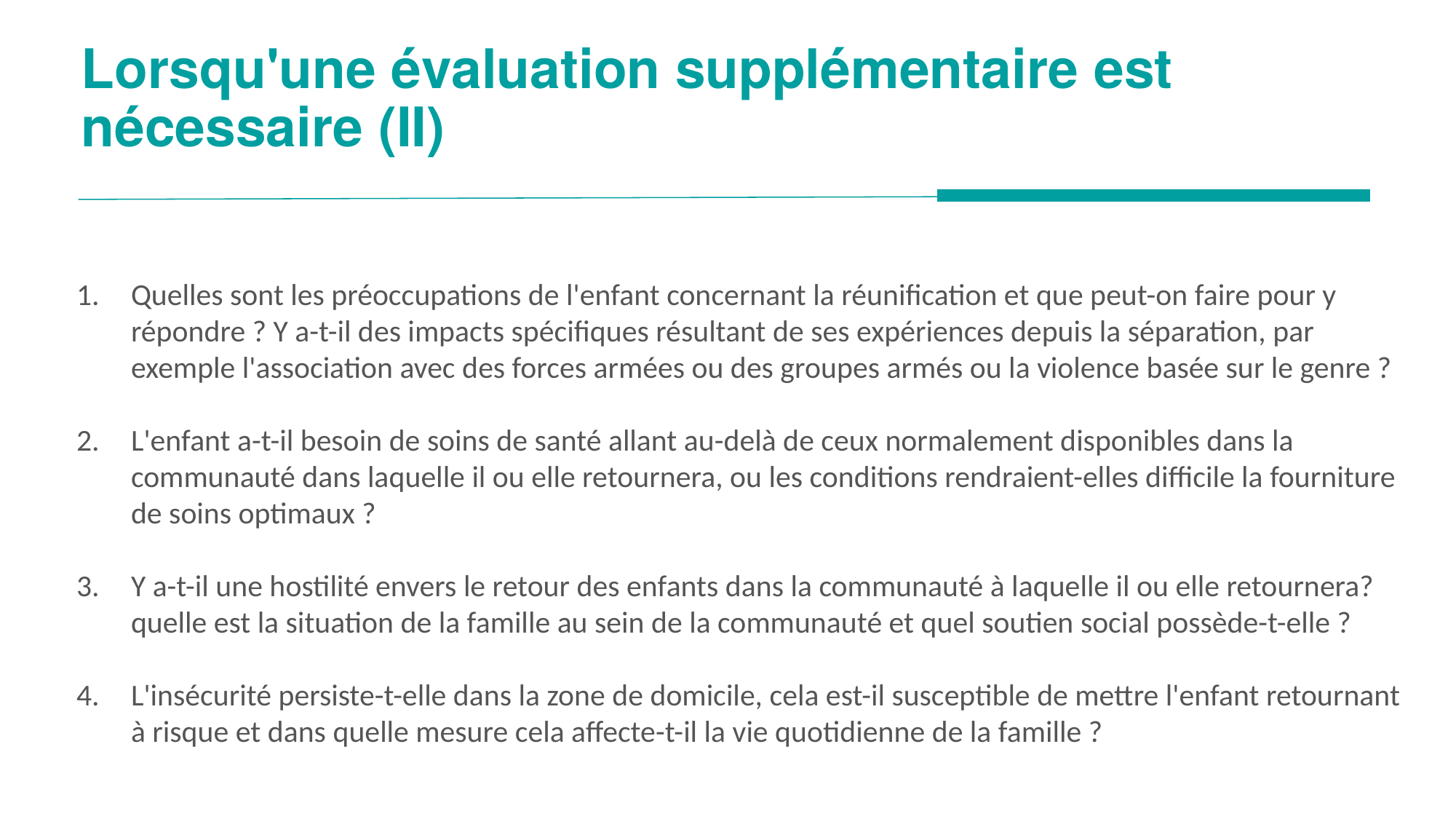

Lorsqu'une évaluation supplémentaire est nécessaire (II)

Quelles sont les préoccupations de l'enfant concernant la réunification et que peut-on faire pour y répondre ? Y a-t-il des impacts spécifiques résultant de ses expériences depuis la séparation, par exemple l'association avec des forces armées ou des groupes armés ou la violence basée sur le genre ?

L'enfant a-t-il besoin de soins de santé allant au-delà de ceux normalement disponibles dans la communauté dans laquelle il ou elle retournera, ou les conditions rendraient-elles difficile la fourniture de soins optimaux ?

Y a-t-il une hostilité envers le retour des enfants dans la communauté à laquelle il ou elle retournera? quelle est la situation de la famille au sein de la communauté et quel soutien social possède-t-elle ?

L'insécurité persiste-t-elle dans la zone de domicile, cela est-il susceptible de mettre l'enfant retournant à risque et dans quelle mesure cela affecte-t-il la vie quotidienne de la famille ?